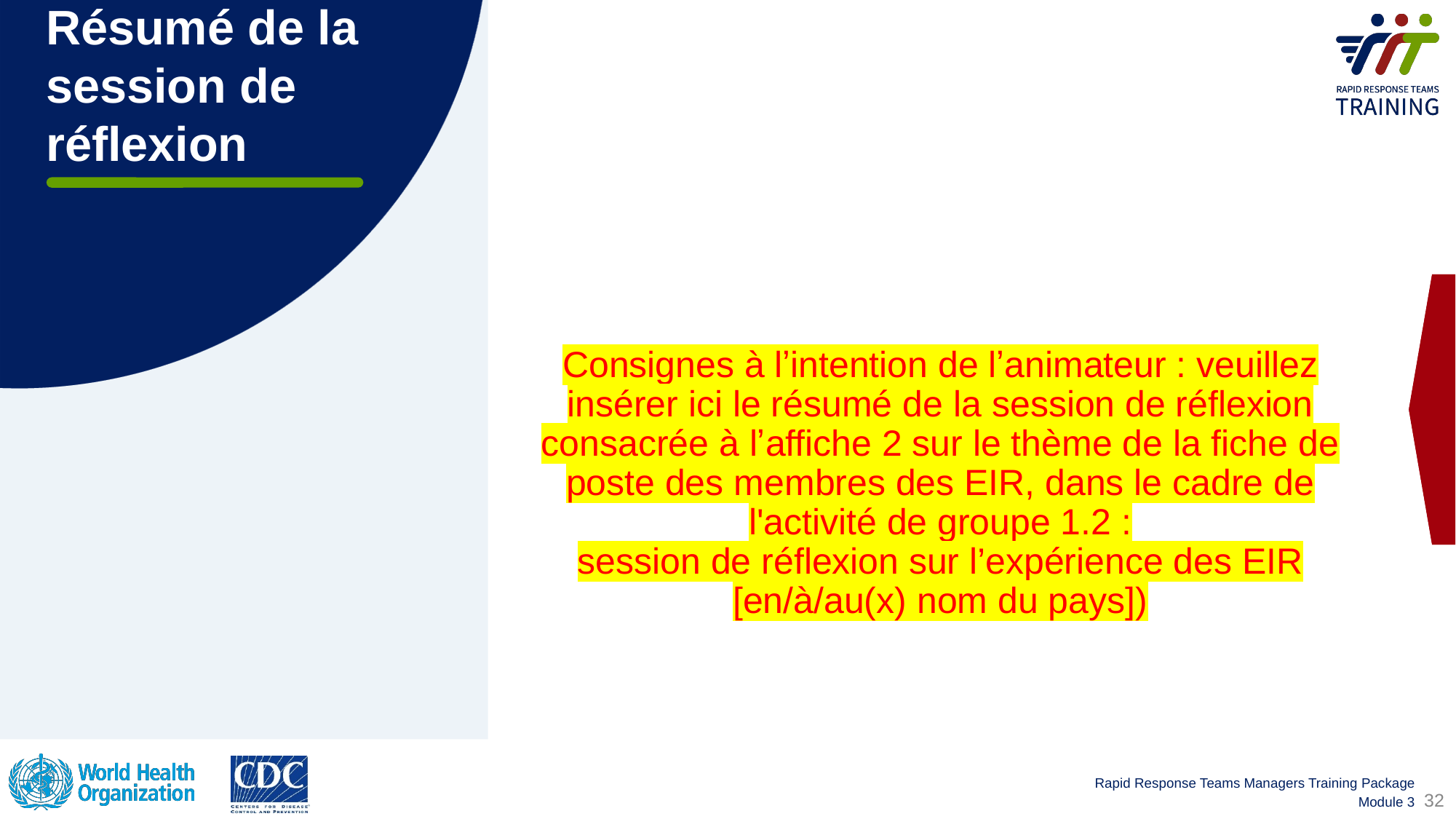

Résumé de la session de réflexion

Consignes à lʼintention de lʼanimateur : veuillez insérer ici le résumé de la session de réflexion consacrée à lʼaffiche 2 sur le thème de la fiche de poste des membres des EIR, dans le cadre de l'activité de groupe 1.2 :
session de réflexion sur l’expérience des EIR [en/à/au(x) nom du pays])

32